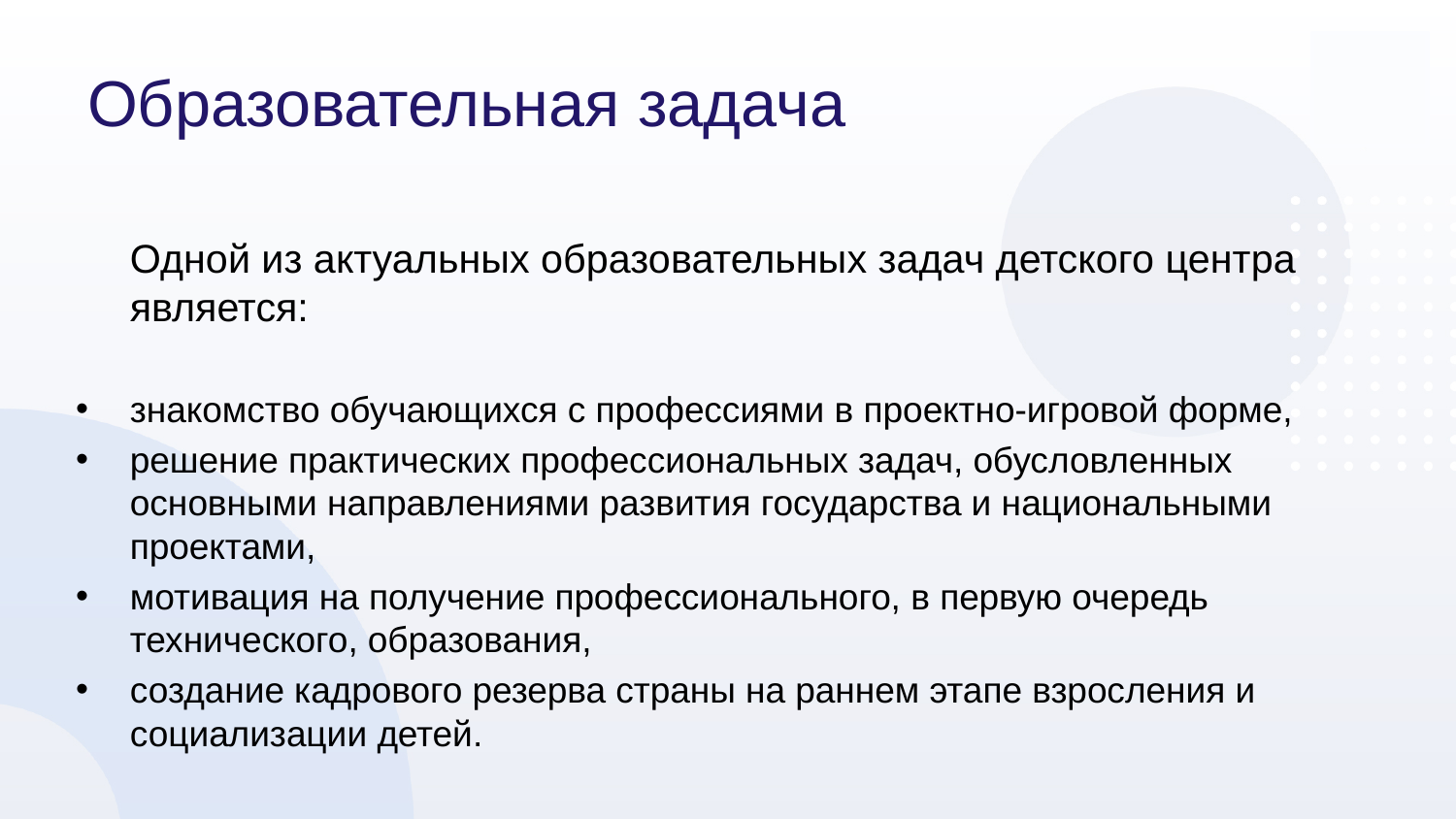

# Образовательная задача

	Одной из актуальных образовательных задач детского центра является:

знакомство обучающихся с профессиями в проектно-игровой форме,
решение практических профессиональных задач, обусловленных основными направлениями развития государства и национальными проектами,
мотивация на получение профессионального, в первую очередь технического, образования,
создание кадрового резерва страны на раннем этапе взросления и социализации детей.